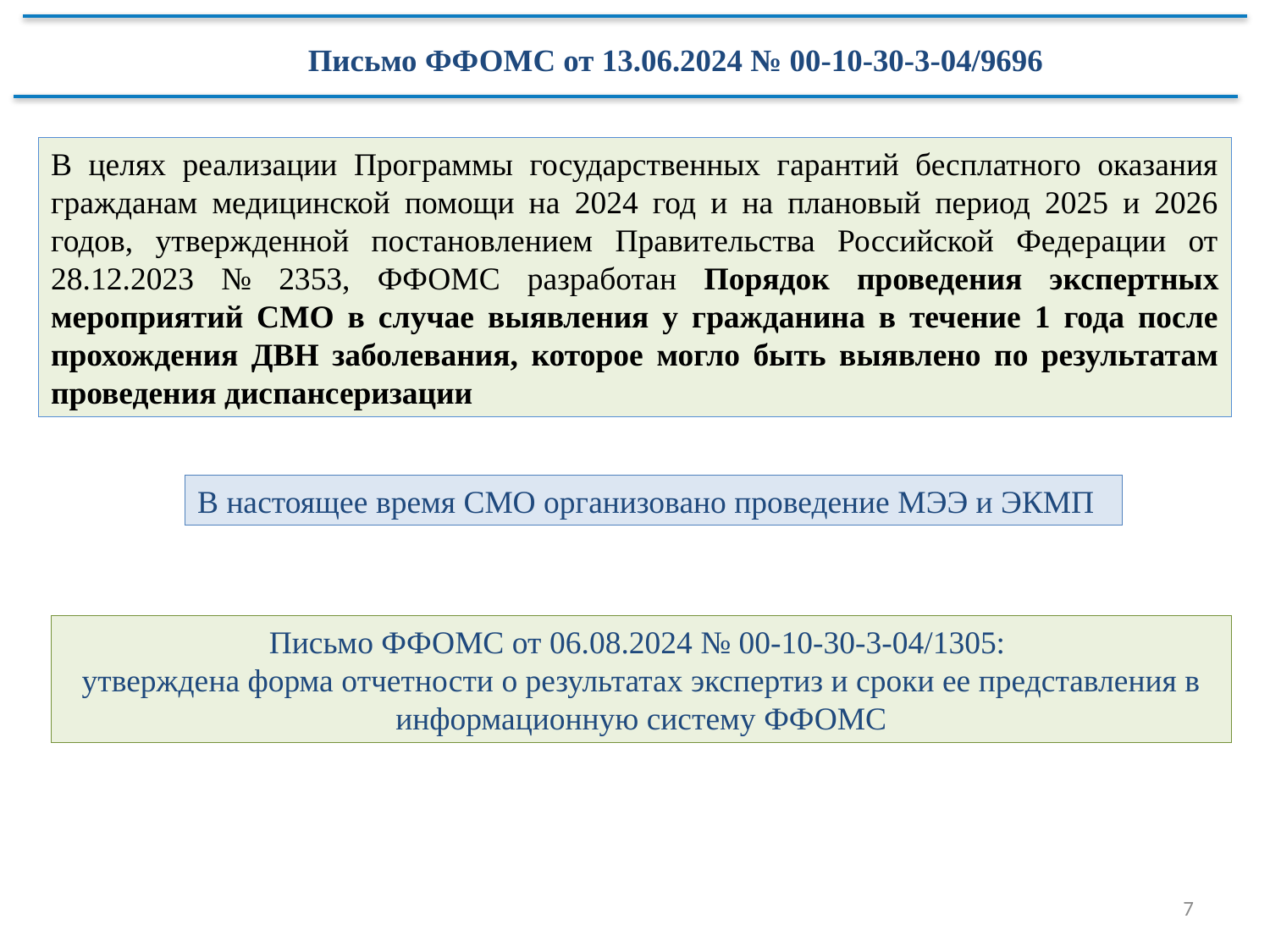

Письмо ФФОМС от 13.06.2024 № 00-10-30-3-04/9696
В целях реализации Программы государственных гарантий бесплатного оказания гражданам медицинской помощи на 2024 год и на плановый период 2025 и 2026 годов, утвержденной постановлением Правительства Российской Федерации от 28.12.2023 № 2353, ФФОМС разработан Порядок проведения экспертных мероприятий СМО в случае выявления у гражданина в течение 1 года после прохождения ДВН заболевания, которое могло быть выявлено по результатам проведения диспансеризации
В настоящее время СМО организовано проведение МЭЭ и ЭКМП
Письмо ФФОМС от 06.08.2024 № 00-10-30-3-04/1305:
утверждена форма отчетности о результатах экспертиз и сроки ее представления в информационную систему ФФОМС
7